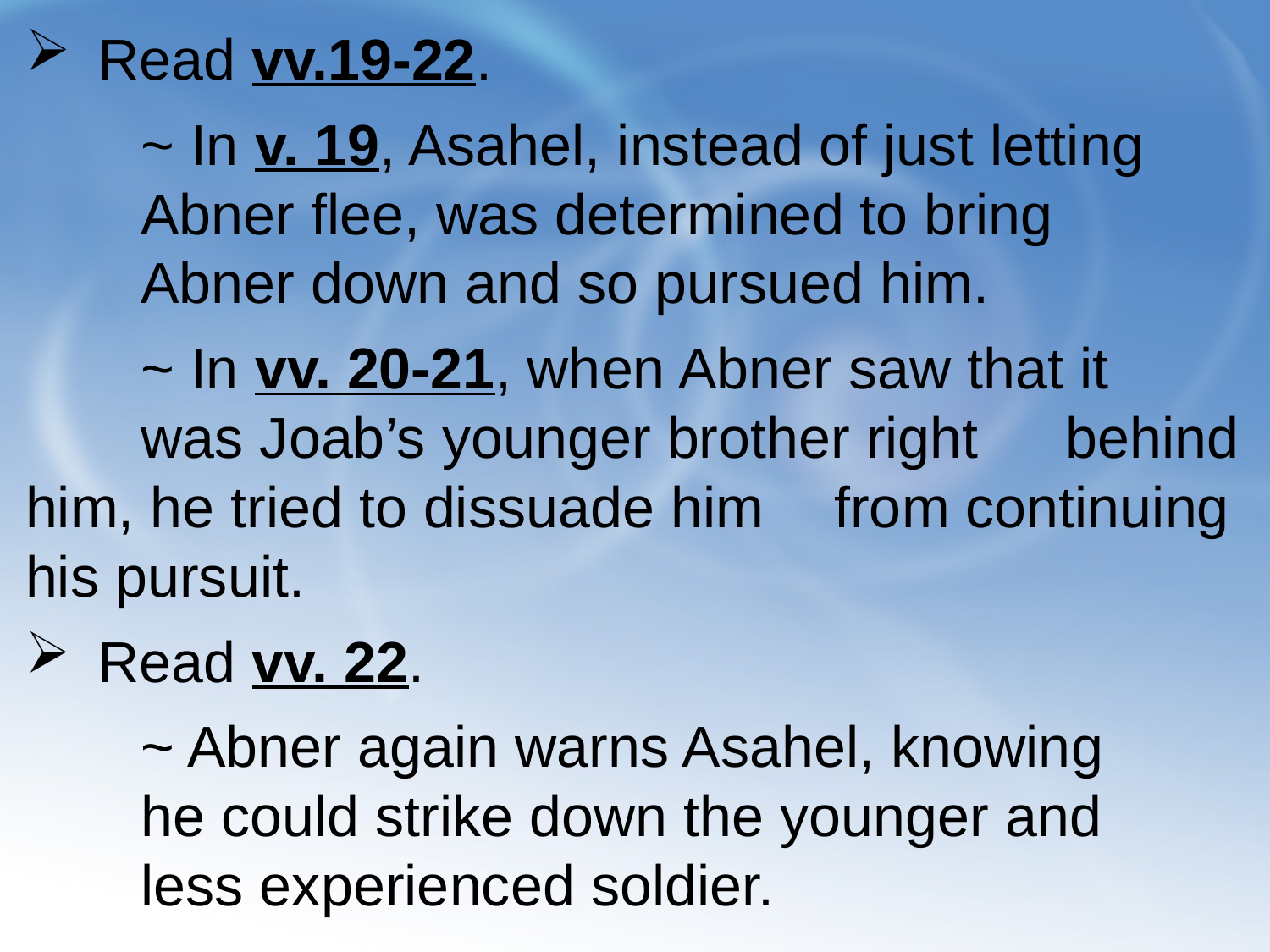

Read vv.19-22.
	~ In v. 19, Asahel, instead of just letting 		Abner flee, was determined to bring 		Abner down and so pursued him.
	~ In vv. 20-21, when Abner saw that it 		was Joab’s younger brother right 			behind him, he tried to dissuade him 		from continuing his pursuit.
Read vv. 22.
	~ Abner again warns Asahel, knowing 		he could strike down the younger and 		less experienced soldier.